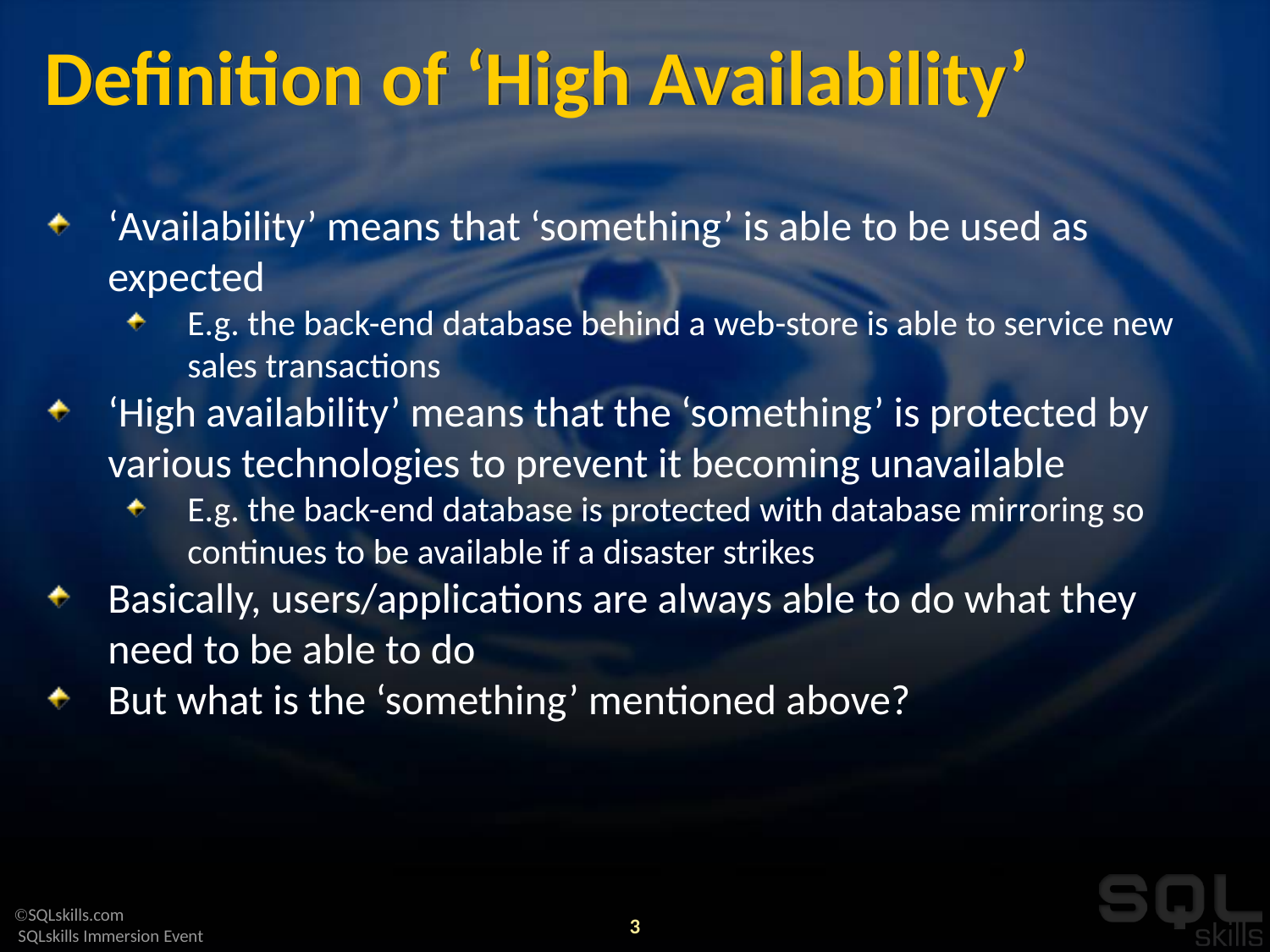

# Definition of ‘High Availability’
‘Availability’ means that ‘something’ is able to be used as expected
E.g. the back-end database behind a web-store is able to service new sales transactions
‘High availability’ means that the ‘something’ is protected by various technologies to prevent it becoming unavailable
E.g. the back-end database is protected with database mirroring so continues to be available if a disaster strikes
Basically, users/applications are always able to do what they need to be able to do
But what is the ‘something’ mentioned above?
3